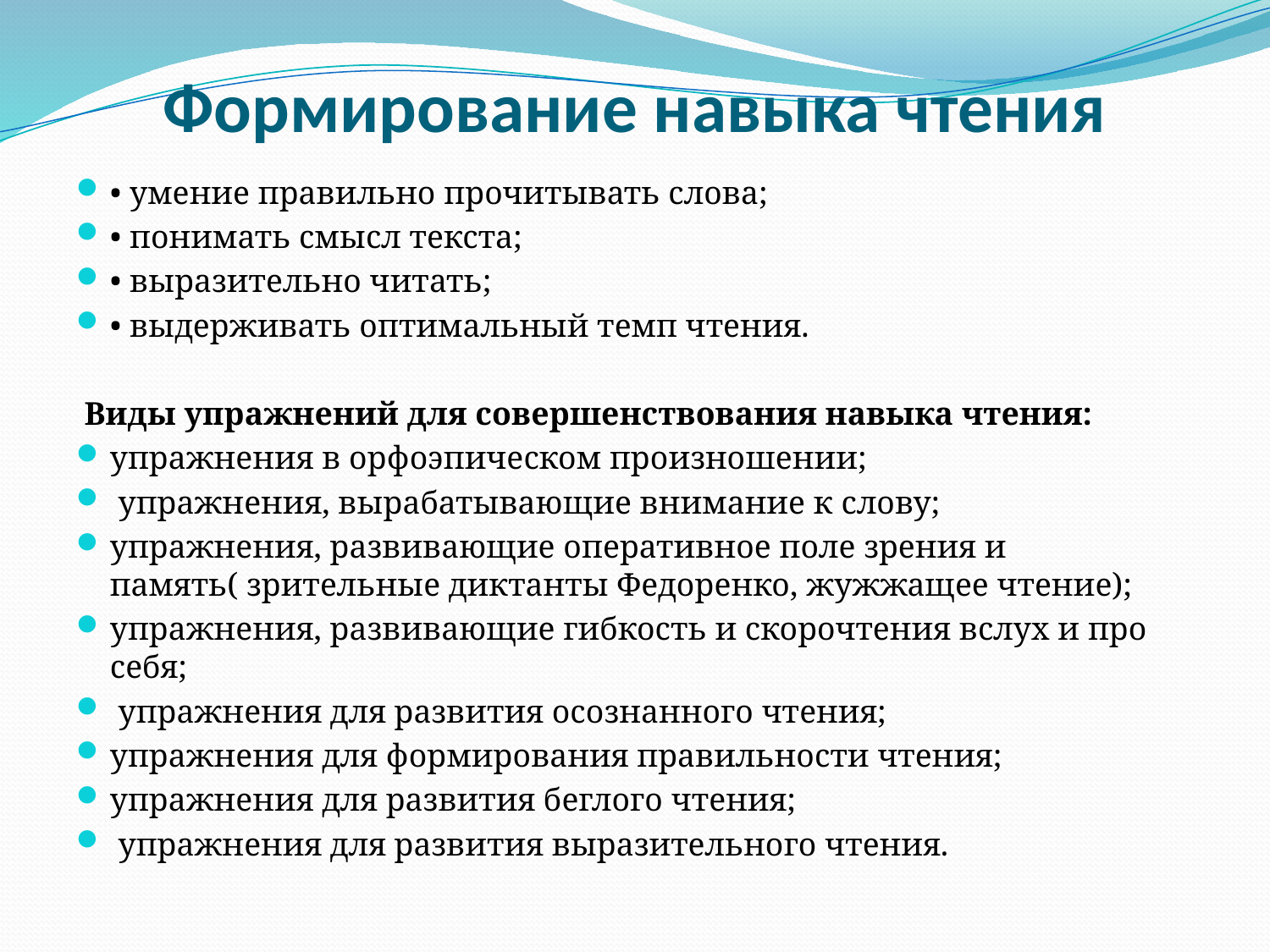

# Формирование навыка чтения
• умение правильно прочитывать слова;
• понимать смысл текста;
• выразительно читать;
• выдерживать оптимальный темп чтения.

 Виды упражнений для совершенствования навыка чтения:
упражнения в орфоэпическом произношении;
 упражнения, вырабатывающие внимание к слову;
упражнения, развивающие оперативное поле зрения и память( зрительные диктанты Федоренко, жужжащее чтение);
упражнения, развивающие гибкость и скорочтения вслух и про себя;
 упражнения для развития осознанного чтения;
упражнения для формирования правильности чтения;
упражнения для развития беглого чтения;
 упражнения для развития выразительного чтения.